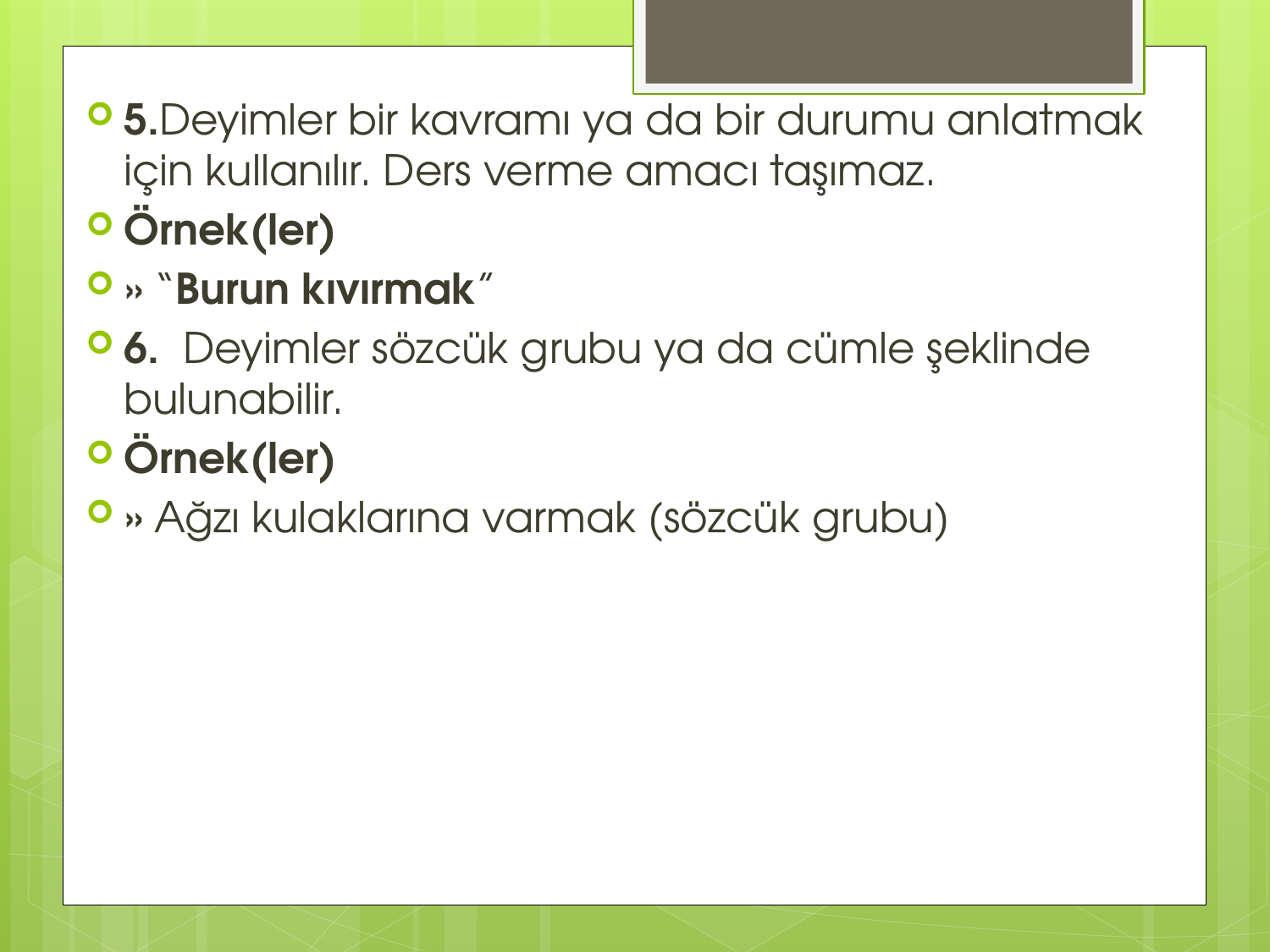

5.Deyimler bir kavramı ya da bir durumu anlatmak için kullanılır. Ders verme amacı taşımaz.
Örnek(ler)
» “Burun kıvırmak”
6.  Deyimler sözcük grubu ya da cümle şeklinde bulunabilir.
Örnek(ler)
» Ağzı kulaklarına varmak (sözcük grubu)

#